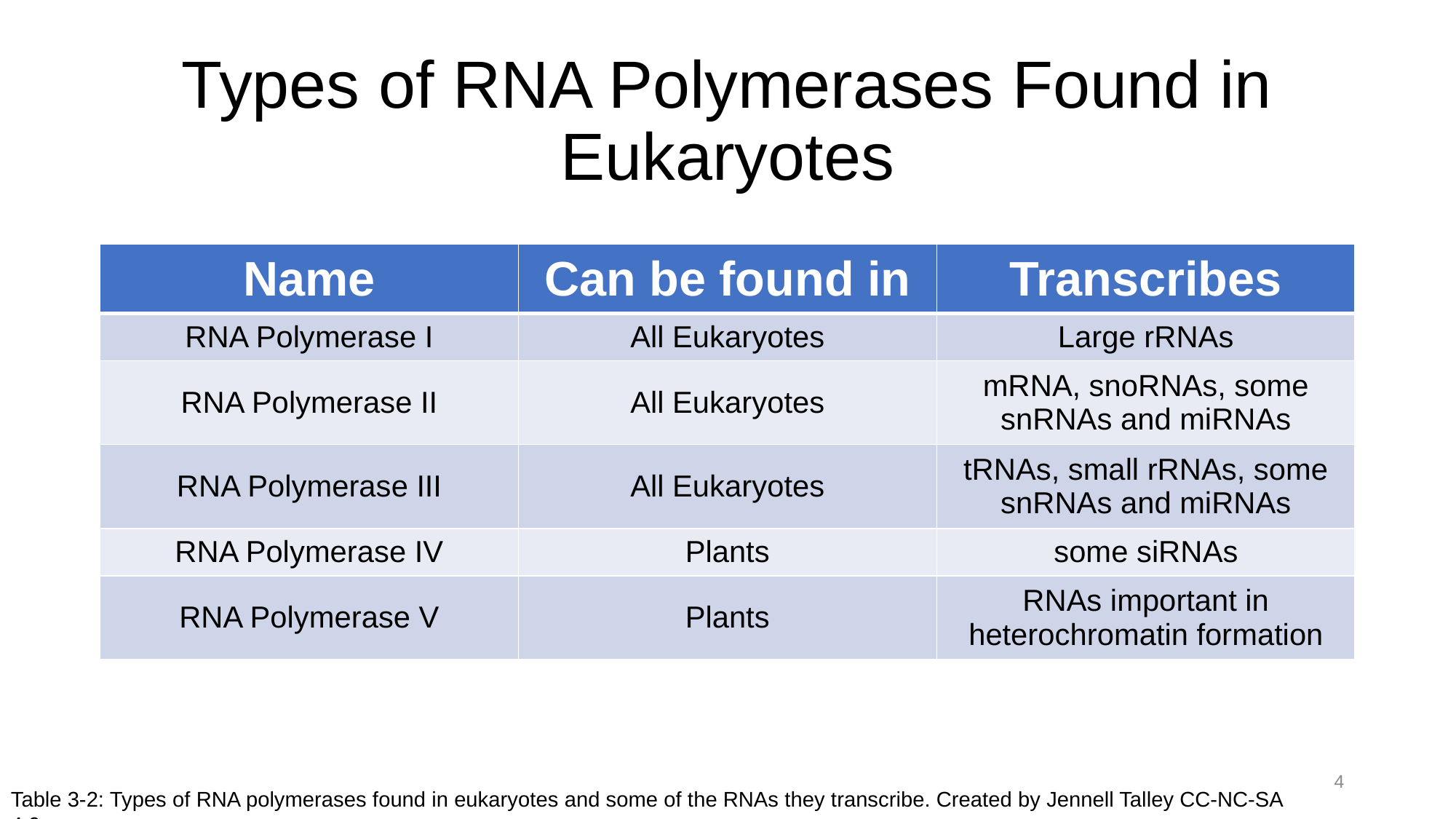

# Types of RNA Polymerases Found in Eukaryotes
| Name | Can be found in | Transcribes |
| --- | --- | --- |
| RNA Polymerase I | All Eukaryotes | Large rRNAs |
| RNA Polymerase II | All Eukaryotes | mRNA, snoRNAs, some snRNAs and miRNAs |
| RNA Polymerase III | All Eukaryotes | tRNAs, small rRNAs, some snRNAs and miRNAs |
| RNA Polymerase IV | Plants | some siRNAs |
| RNA Polymerase V | Plants | RNAs important in heterochromatin formation |
4
Table 3-2: Types of RNA polymerases found in eukaryotes and some of the RNAs they transcribe. Created by Jennell Talley CC-NC-SA 4.0